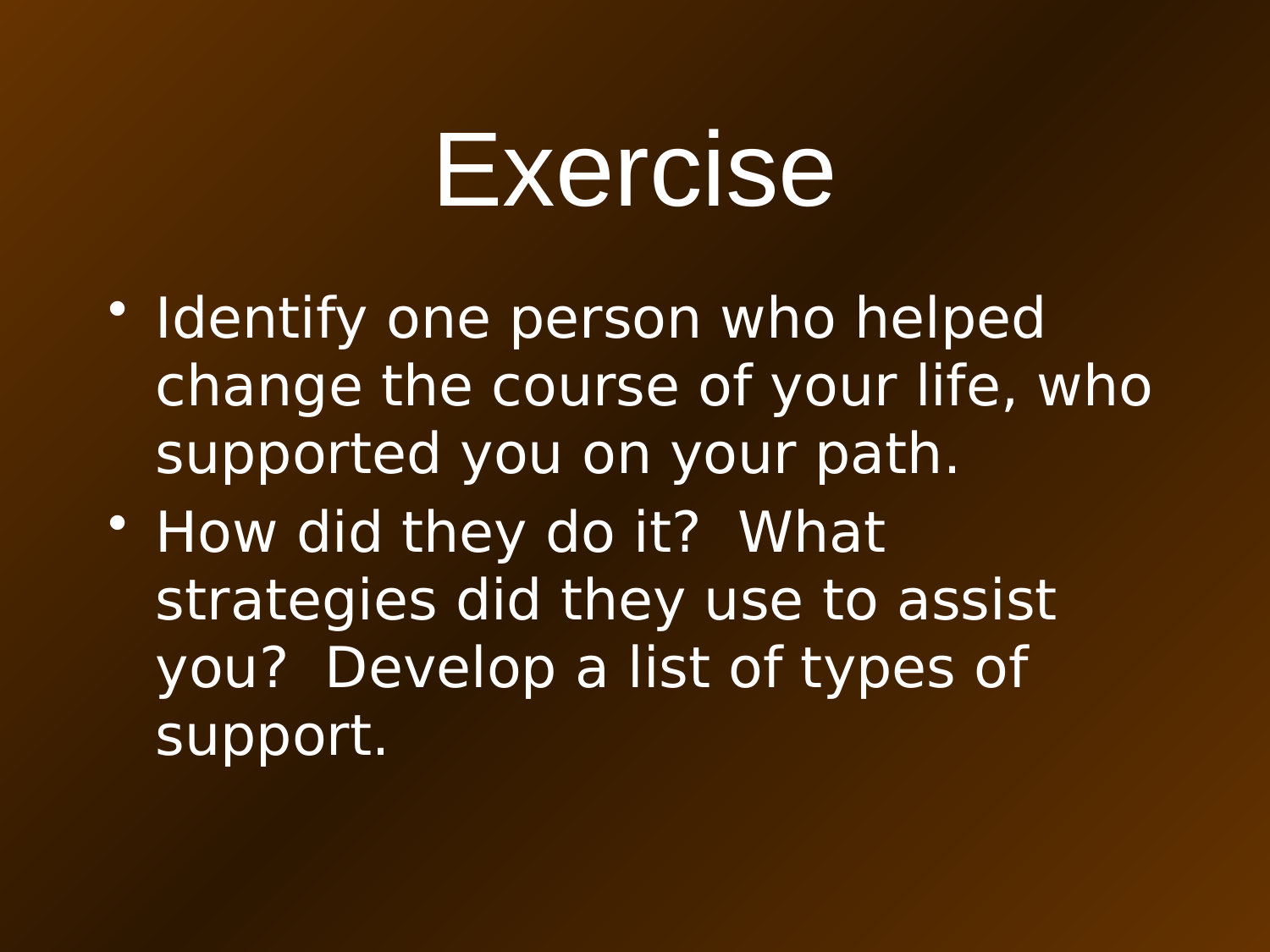

# Exercise
Identify one person who helped change the course of your life, who supported you on your path.
How did they do it?  What strategies did they use to assist you?  Develop a list of types of support.